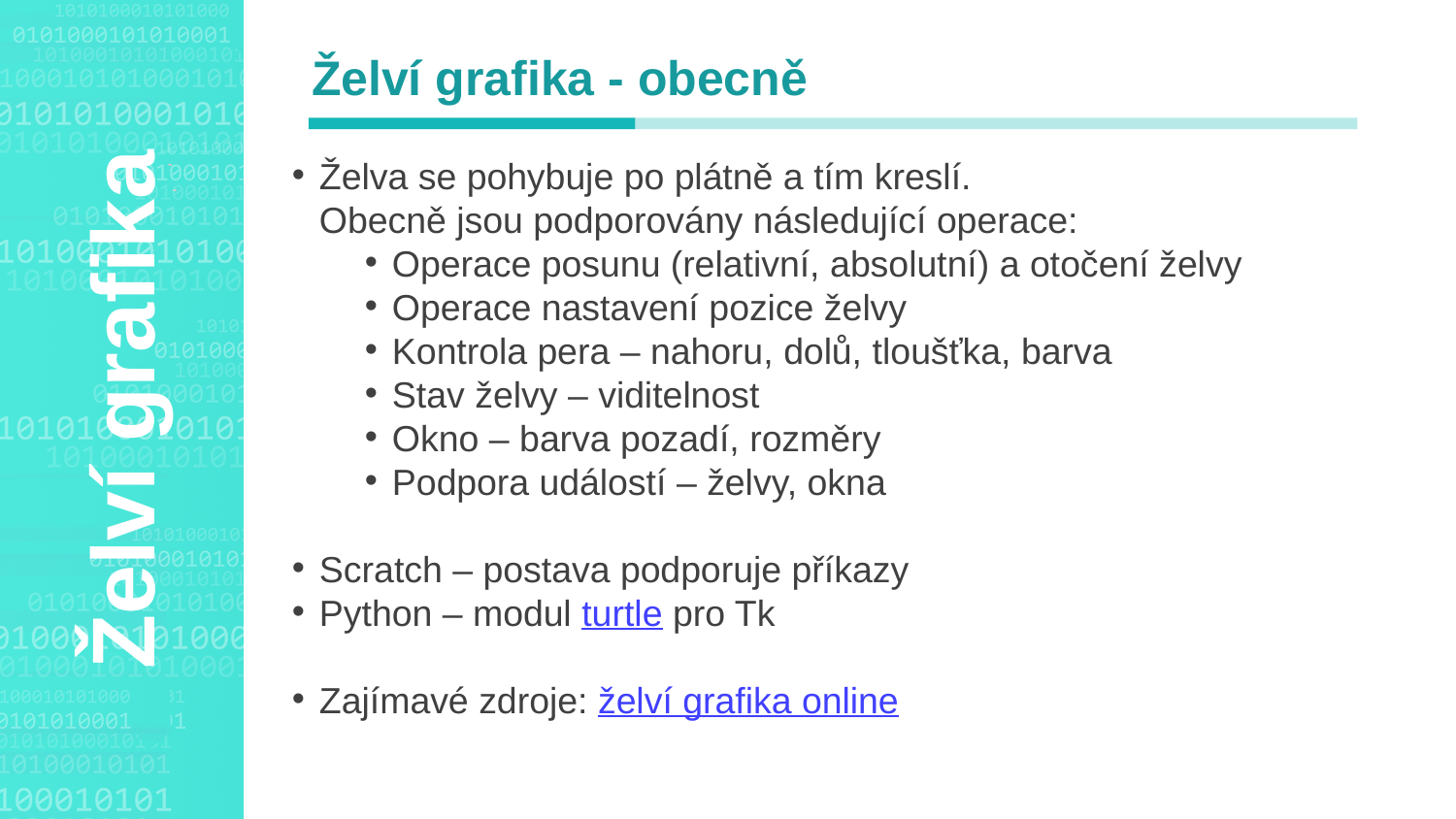

Želví grafika - obecně
Želva se pohybuje po plátně a tím kreslí.
Obecně jsou podporovány následující operace:
Operace posunu (relativní, absolutní) a otočení želvy
Operace nastavení pozice želvy
Kontrola pera – nahoru, dolů, tloušťka, barva
Stav želvy – viditelnost
Okno – barva pozadí, rozměry
Podpora událostí – želvy, okna

Scratch – postava podporuje příkazy
Python – modul turtle pro Tk

Zajímavé zdroje: želví grafika online

Agenda Style

Želví grafika